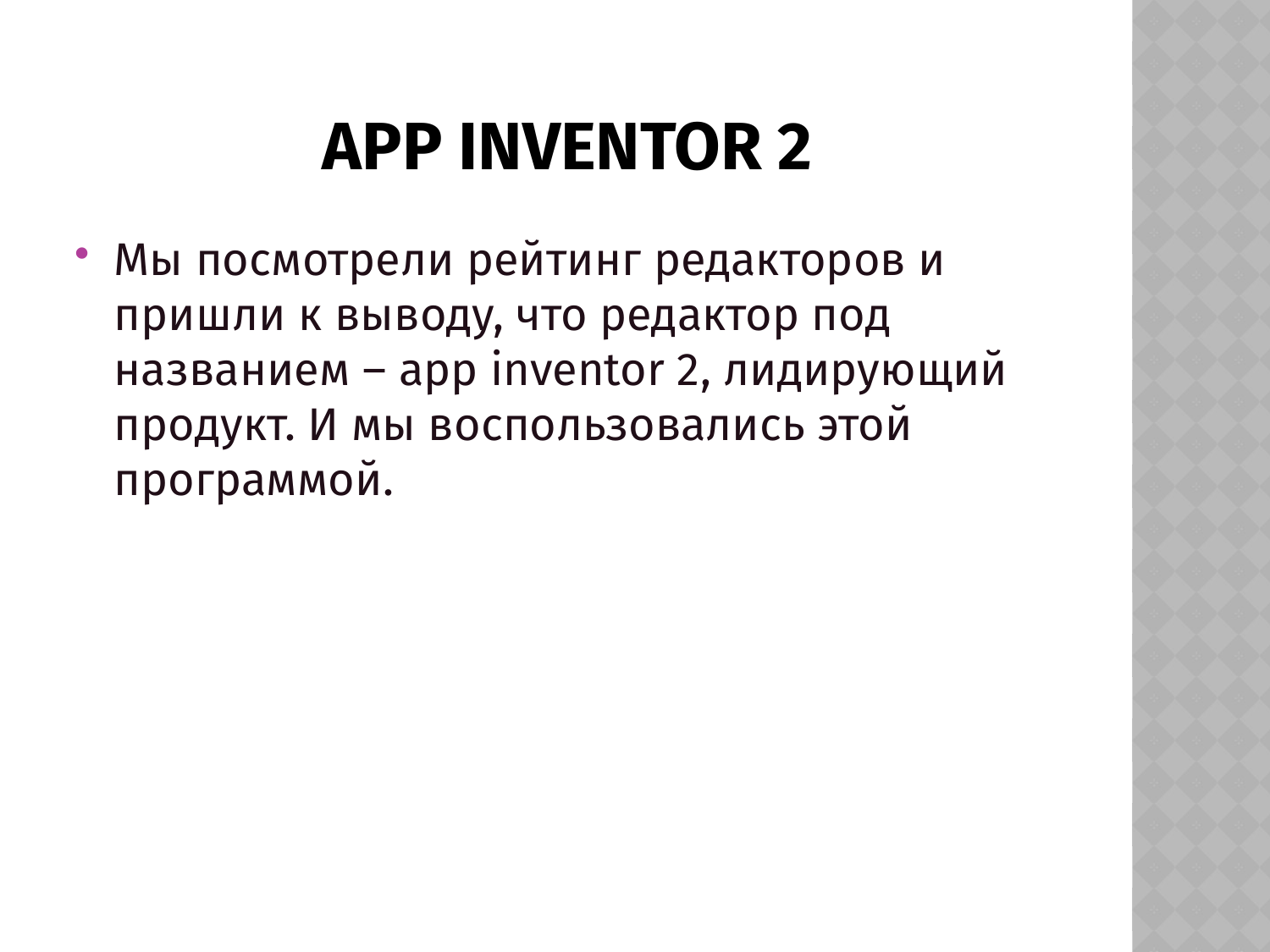

# App inventor 2
Мы посмотрели рейтинг редакторов и пришли к выводу, что редактор под названием – app inventor 2, лидирующий продукт. И мы воспользовались этой программой.